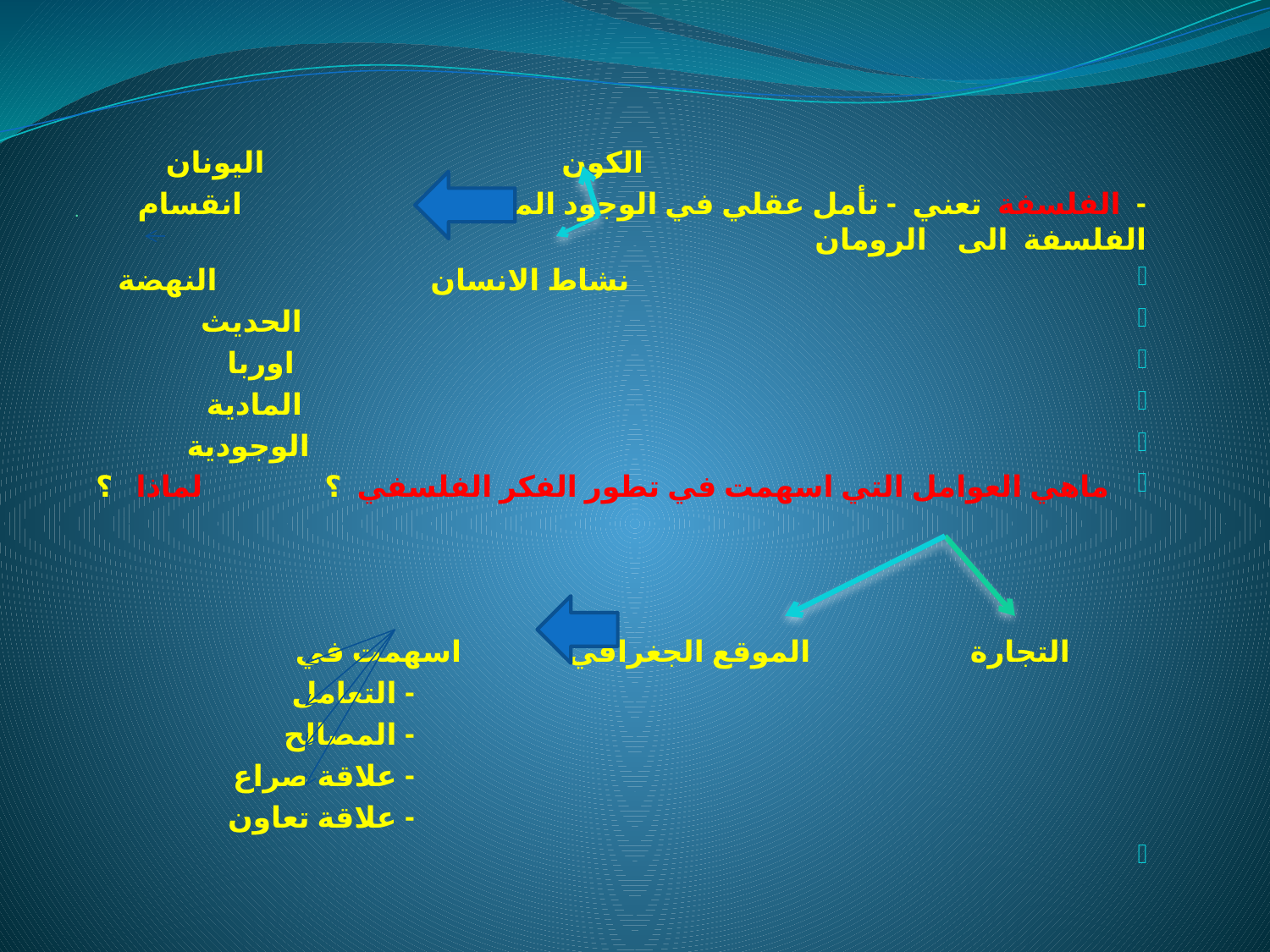

الكون                                       اليونان
-  الفلسفة  تعني  - تأمل عقلي في الوجود المطلق                           انقسام الفلسفة  الى    الرومان
                                                               نشاط الانسان                            النهضة
                                                                                                          الحديث
                                                                                                           اوربا
                                                                                                          المادية
                                                                                                         الوجودية
ماهي العوامل التي اسهمت في تطور الفكر الفلسفي  ؟                لماذا   ؟

          التجارة                     الموقع الجغرافي              اسهمت في
                                                                                                - التعامل
                                                                                                - المصالح
                                                                                                - علاقة صراع
                                                                                                - علاقة تعاون

# .